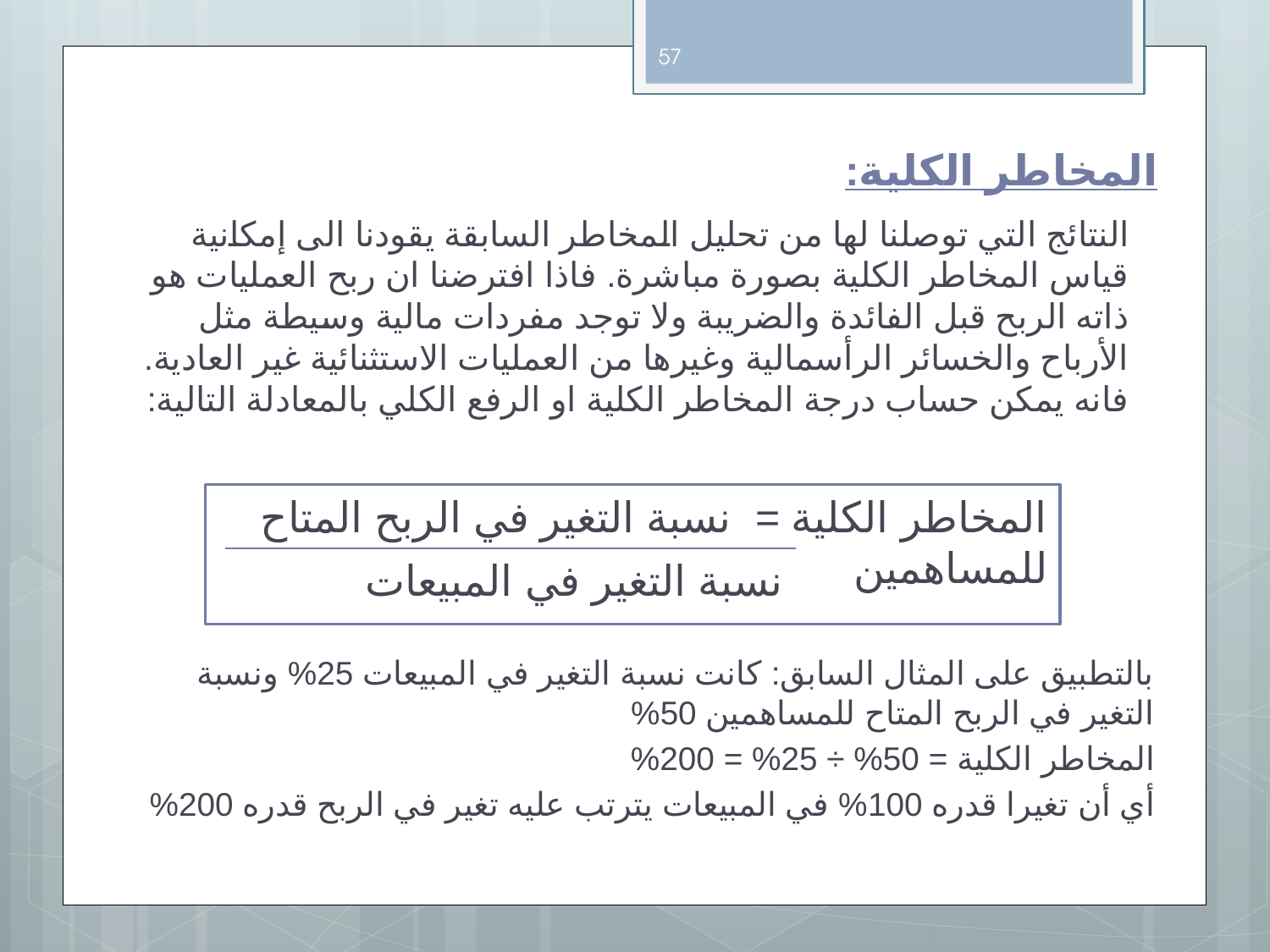

57
# المخاطر الكلية:
النتائج التي توصلنا لها من تحليل المخاطر السابقة يقودنا الى إمكانية قياس المخاطر الكلية بصورة مباشرة. فاذا افترضنا ان ربح العمليات هو ذاته الربح قبل الفائدة والضريبة ولا توجد مفردات مالية وسيطة مثل الأرباح والخسائر الرأسمالية وغيرها من العمليات الاستثنائية غير العادية. فانه يمكن حساب درجة المخاطر الكلية او الرفع الكلي بالمعادلة التالية:
المخاطر الكلية =  نسبة التغير في الربح المتاح للمساهمين

نسبة التغير في المبيعات
بالتطبيق على المثال السابق: كانت نسبة التغير في المبيعات 25% ونسبة التغير في الربح المتاح للمساهمين 50%
المخاطر الكلية = 50% ÷ 25% = 200%
أي أن تغيرا قدره 100% في المبيعات يترتب عليه تغير في الربح قدره 200%